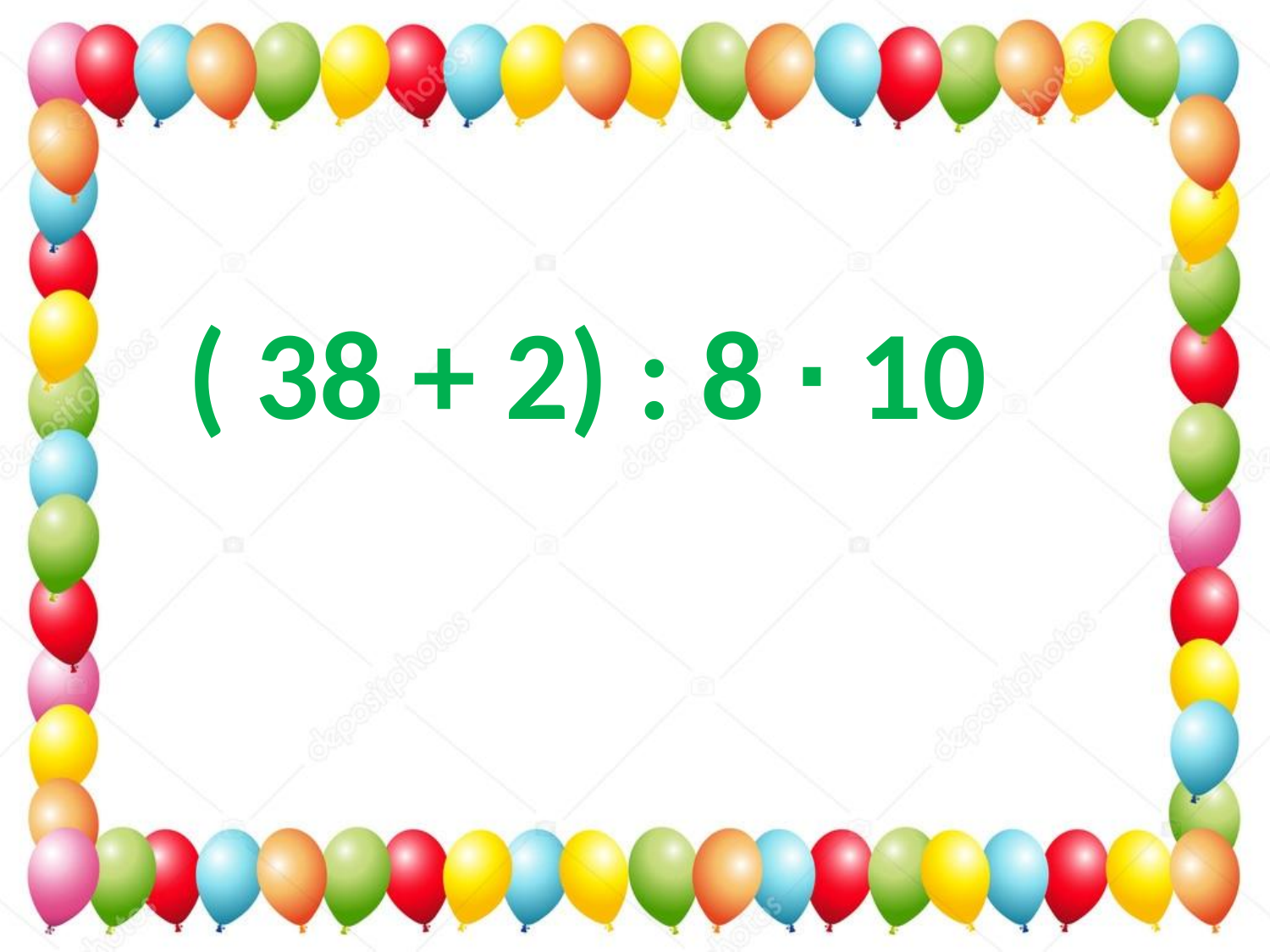

( 38 + 2) : 8 ∙ 10